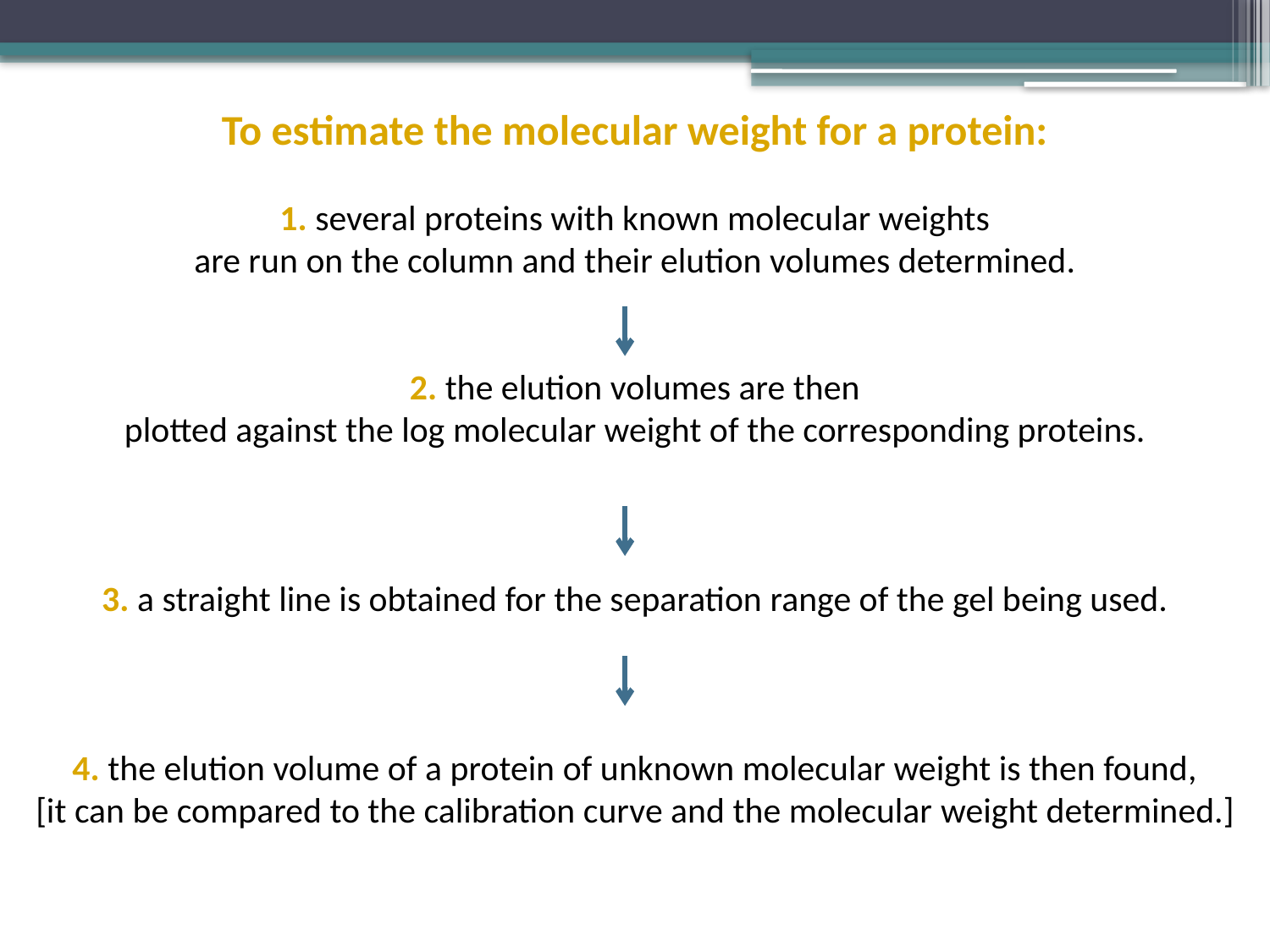

To estimate the molecular weight for a protein:

1. several proteins with known molecular weights
are run on the column and their elution volumes determined.

2. the elution volumes are then
plotted against the log molecular weight of the corresponding proteins.

3. a straight line is obtained for the separation range of the gel being used.

4. the elution volume of a protein of unknown molecular weight is then found,
[it can be compared to the calibration curve and the molecular weight determined.]